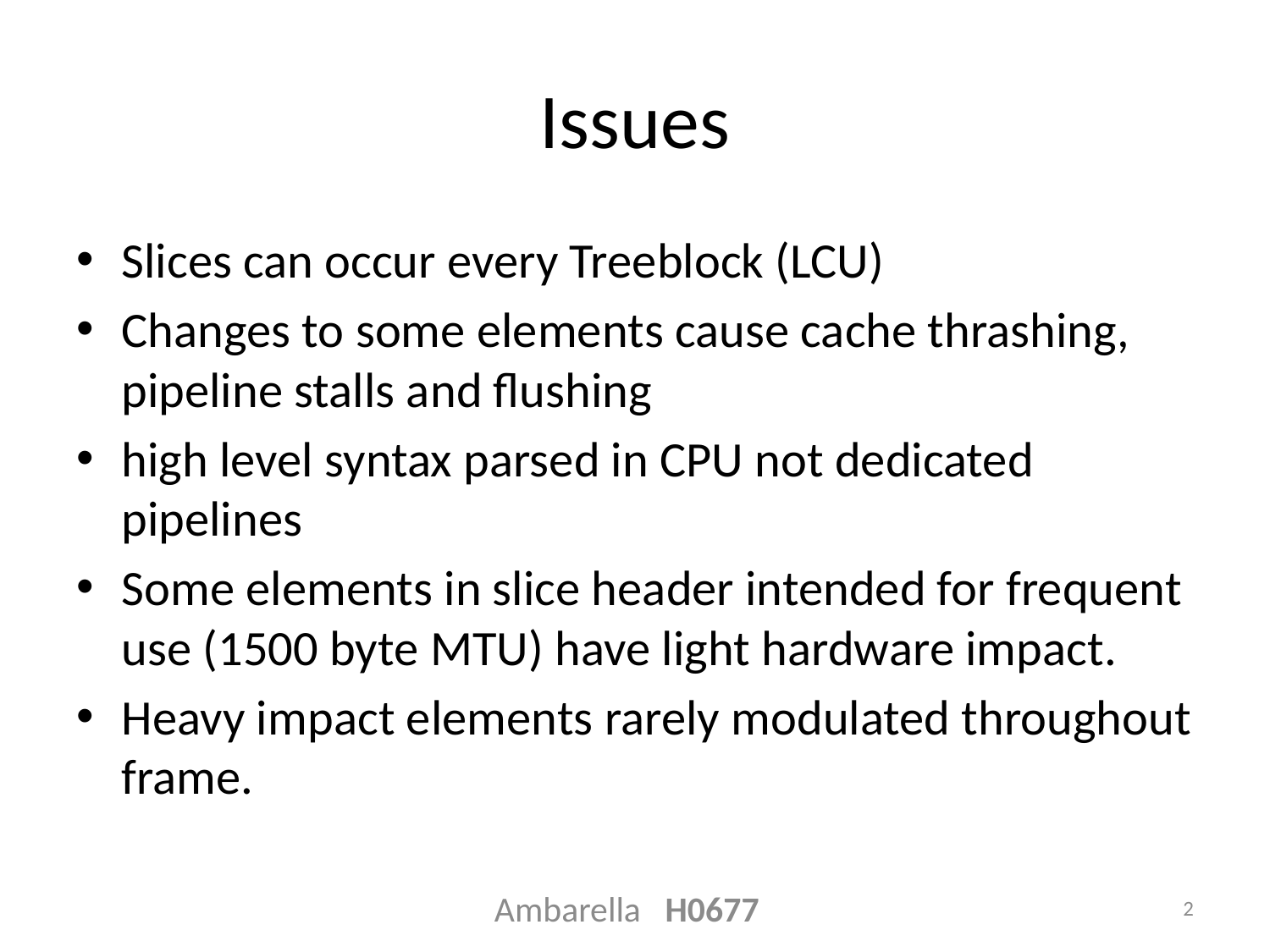

# Issues
Slices can occur every Treeblock (LCU)
Changes to some elements cause cache thrashing, pipeline stalls and flushing
high level syntax parsed in CPU not dedicated pipelines
Some elements in slice header intended for frequent use (1500 byte MTU) have light hardware impact.
Heavy impact elements rarely modulated throughout frame.
Ambarella   H0677
2